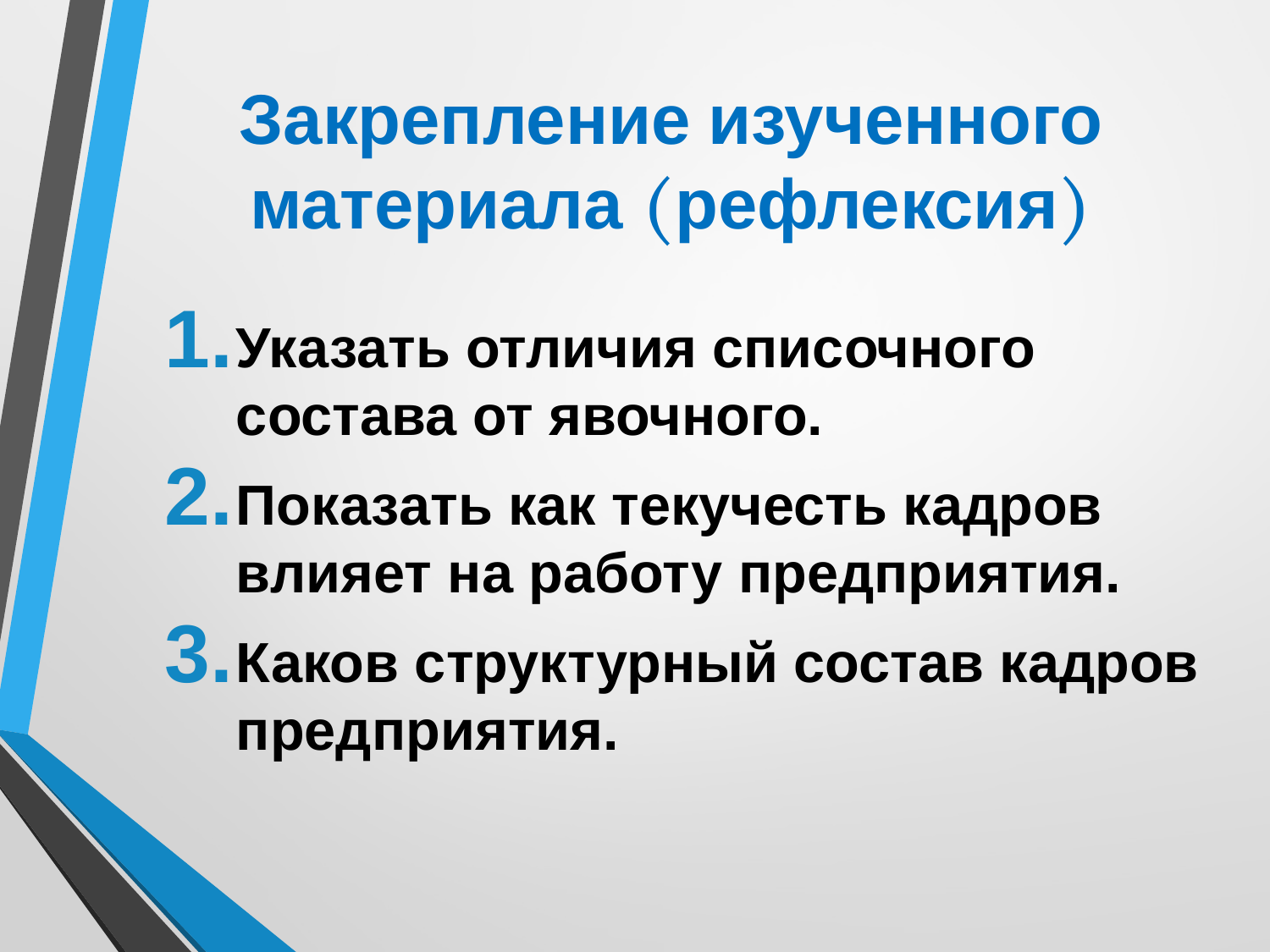

# Закрепление изученного материала (рефлексия)
Указать отличия списочного состава от явочного.
Показать как текучесть кадров влияет на работу предприятия.
Каков структурный состав кадров предприятия.